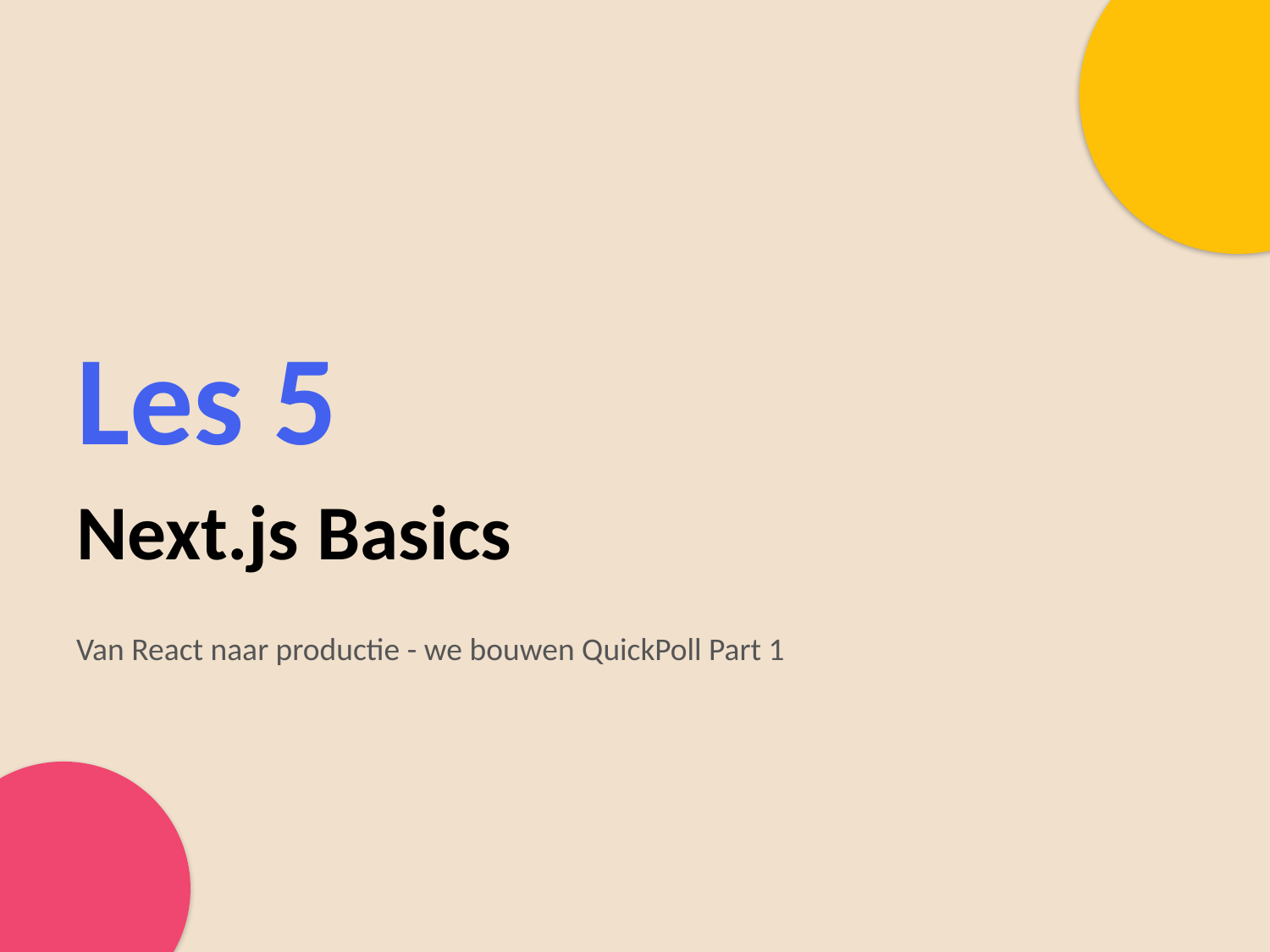

Les 5
Next.js Basics
Van React naar productie - we bouwen QuickPoll Part 1